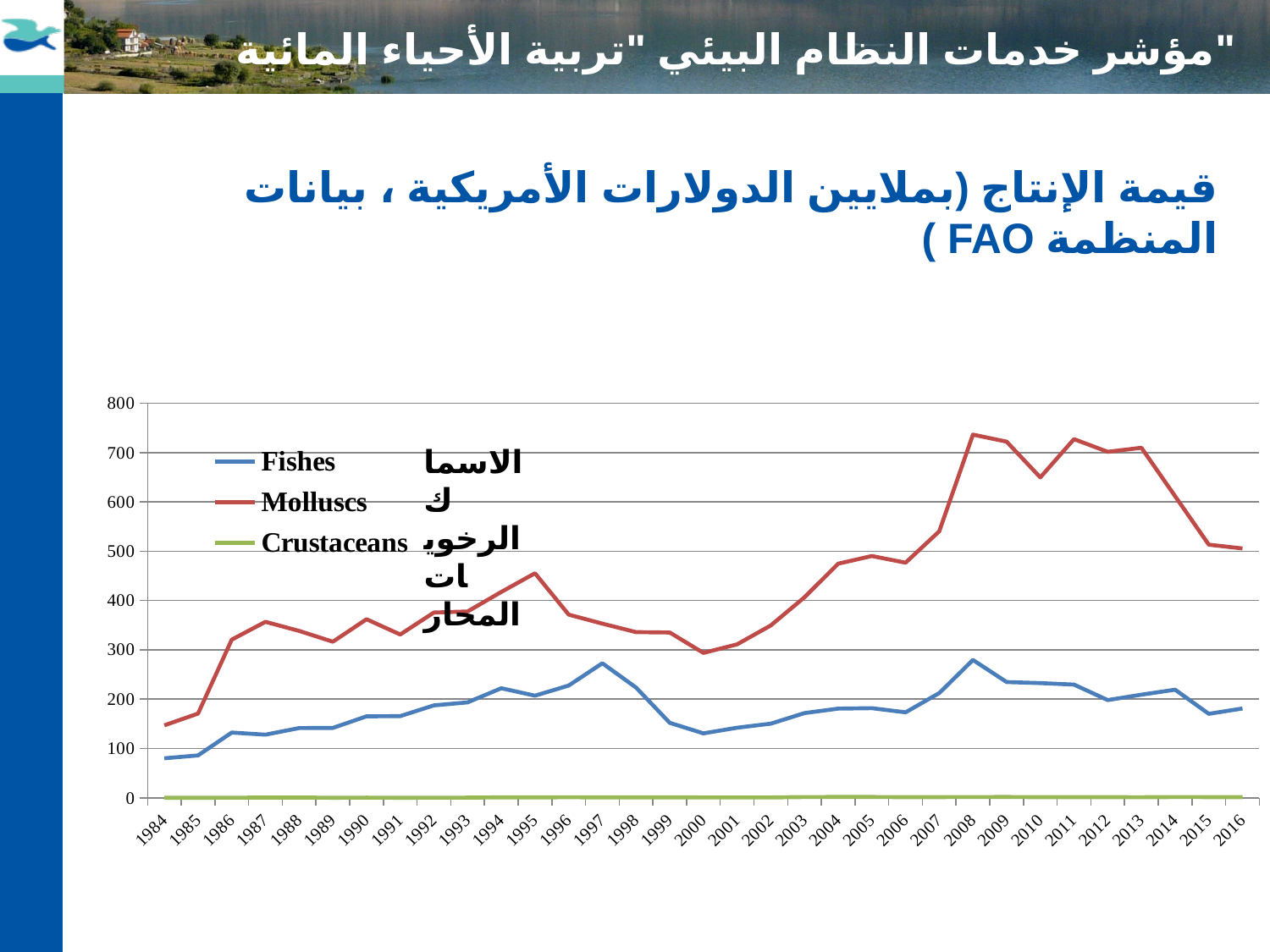

# مؤشر خدمات النظام البيئي "تربية الأحياء المائية"

قيمة الإنتاج (بملايين الدولارات الأمريكية ، بيانات المنظمة FAO )

### Chart

| Category | Fishes | Molluscs | Crustaceans |
|---|---|---|---|
| 1984 | 80.02515799999999 | 146.964878 | 0.05 |
| 1985 | 85.93216400000001 | 170.692189 | 0.058617 |
| 1986 | 132.214444 | 320.64183399999996 | 0.18526600000000001 |
| 1987 | 127.98315500000001 | 356.955881 | 0.3140570000000001 |
| 1988 | 141.36336300000002 | 338.4874899999999 | 0.47418600000000005 |
| 1989 | 141.66454499999998 | 316.49497099999996 | 0.085 |
| 1990 | 165.1818 | 362.19535999999994 | 0.21700000000000003 |
| 1991 | 165.584244 | 331.163547 | 0.09000000000000001 |
| 1992 | 187.405041 | 375.7700499999999 | 0.18000000000000002 |
| 1993 | 193.41171700000004 | 377.8725 | 0.255 |
| 1994 | 222.11549899999997 | 417.57991200000004 | 0.8505839999999998 |
| 1995 | 207.006943 | 455.43057999999996 | 0.7328220000000001 |
| 1996 | 227.59712600000006 | 371.472881 | 1.059246 |
| 1997 | 272.83471899999995 | 353.25673099999995 | 0.7897250000000001 |
| 1998 | 223.536 | 336.02099999999996 | 0.7650000000000001 |
| 1999 | 151.99939 | 335.19295 | 0.7269500000000002 |
| 2000 | 130.623494 | 293.74197200000003 | 0.6870889999999998 |
| 2001 | 142.01489199999997 | 311.1329600000001 | 0.6133950000000001 |
| 2002 | 150.25730600000003 | 349.6465569999999 | 0.67166 |
| 2003 | 171.718852 | 406.684239 | 1.4535919999999998 |
| 2004 | 180.73414200000002 | 474.764211 | 1.566563 |
| 2005 | 181.71803999999997 | 490.38457900000003 | 1.569857 |
| 2006 | 173.257023 | 476.87673399999994 | 1.2870409999999999 |
| 2007 | 212.31450099999998 | 540.4375169999998 | 1.370636 |
| 2008 | 279.459969 | 736.5739780000001 | 1.4841609999999998 |
| 2009 | 234.66243800000004 | 722.3552799999999 | 1.579686 |
| 2010 | 232.519818 | 649.823354 | 1.2469459999999999 |
| 2011 | 229.53907800000002 | 727.4395269999999 | 1.2998969999999996 |
| 2012 | 198.14825499999998 | 701.699927 | 1.2014589999999998 |
| 2013 | 209.09376999999998 | 709.980848 | 1.0179929999999997 |
| 2014 | 219.179807 | 611.7403860000002 | 1.4990699999999997 |
| 2015 | 170.23071399999998 | 513.4066429999999 | 1.4170989999999997 |
| 2016 | 181.12128 | 505.74132499999996 | 1.327382 |
الاسماك
الرخويات
المحار